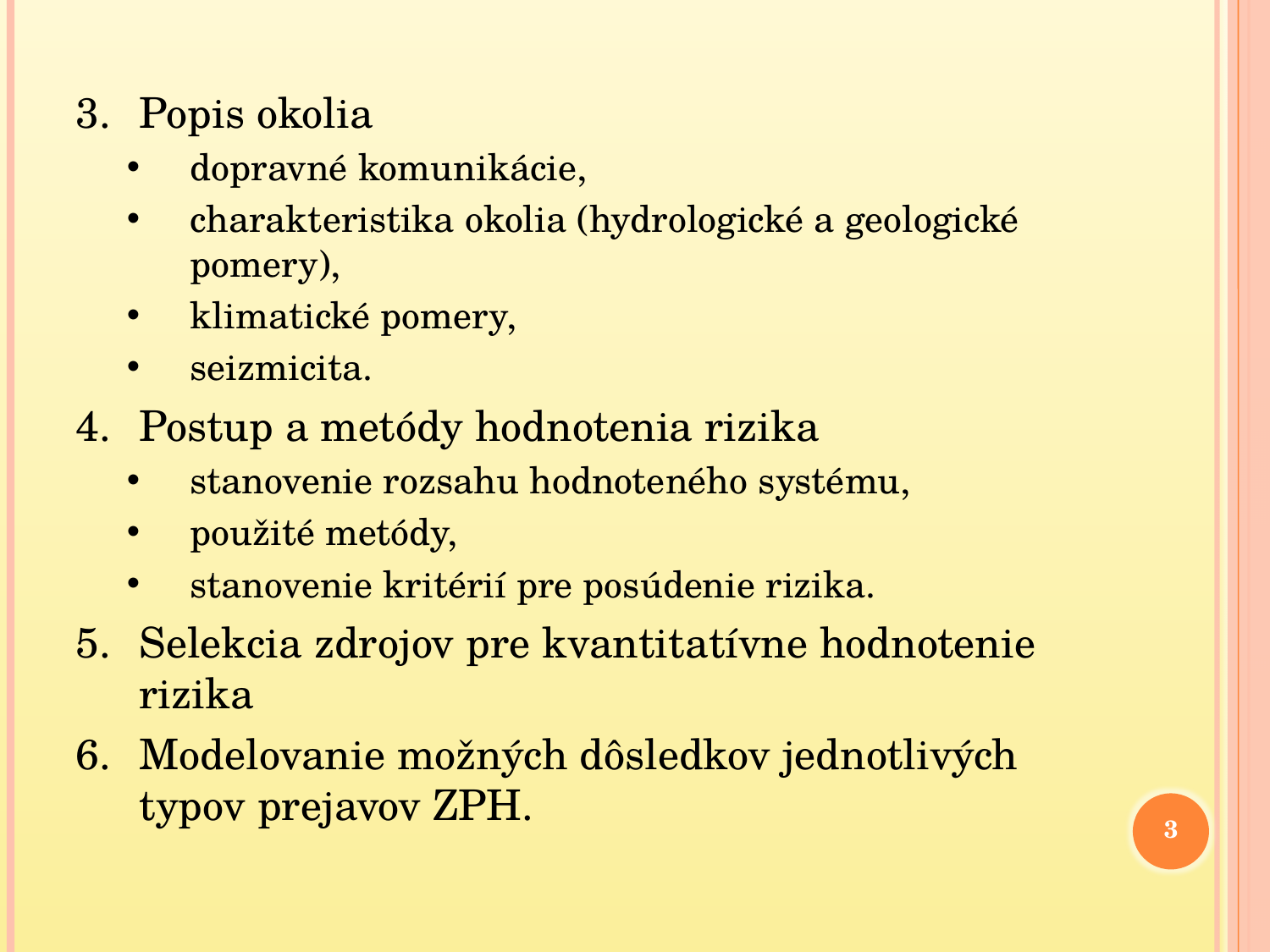

Popis okolia
dopravné komunikácie,
charakteristika okolia (hydrologické a geologické pomery),
klimatické pomery,
seizmicita.
Postup a metódy hodnotenia rizika
stanovenie rozsahu hodnoteného systému,
použité metódy,
stanovenie kritérií pre posúdenie rizika.
Selekcia zdrojov pre kvantitatívne hodnotenie rizika
Modelovanie možných dôsledkov jednotlivých typov prejavov ZPH.

3